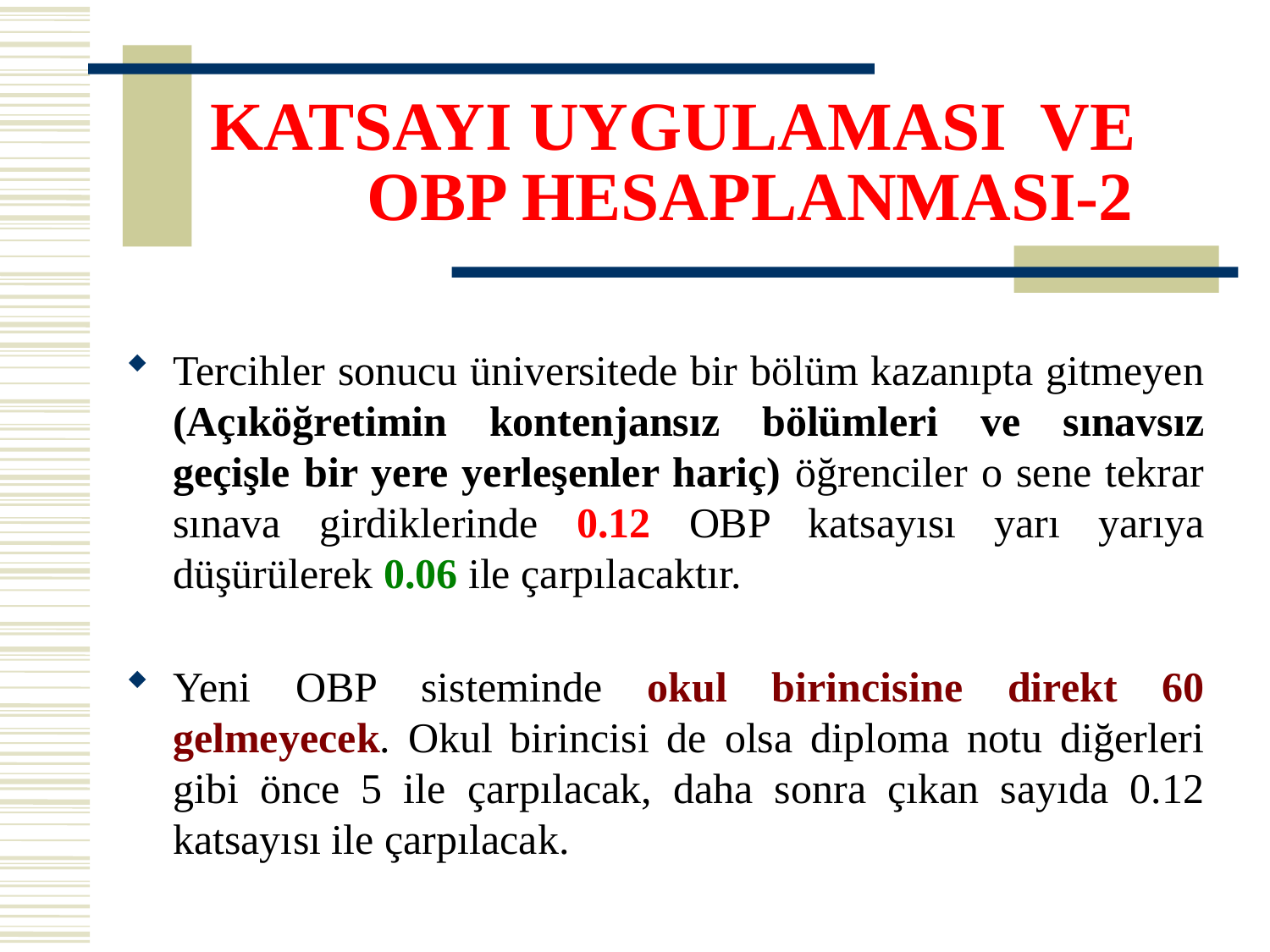

# KATSAYI UYGULAMASI  VE          OBP HESAPLANMASI-2
Tercihler sonucu üniversitede bir bölüm kazanıpta gitmeyen (Açıköğretimin kontenjansız bölümleri ve sınavsız geçişle bir yere yerleşenler hariç) öğrenciler o sene tekrar sınava girdiklerinde 0.12 OBP katsayısı yarı yarıya düşürülerek 0.06 ile çarpılacaktır.

Yeni OBP sisteminde okul birincisine direkt 60 gelmeyecek. Okul birincisi de olsa diploma notu diğerleri gibi önce 5 ile çarpılacak, daha sonra çıkan sayıda 0.12 katsayısı ile çarpılacak.